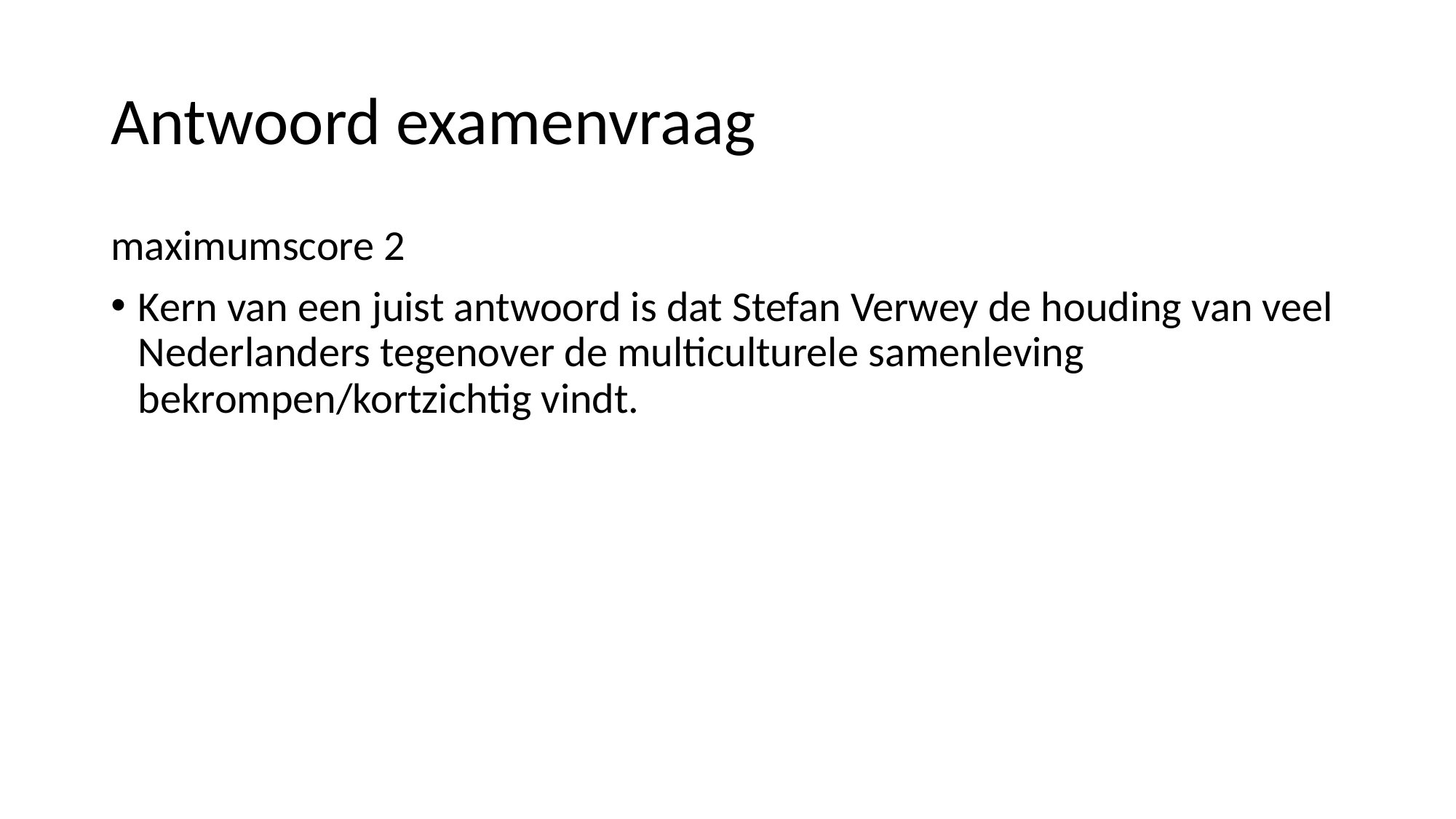

# Antwoord examenvraag
maximumscore 2
Kern van een juist antwoord is dat Stefan Verwey de houding van veel Nederlanders tegenover de multiculturele samenleving bekrompen/kortzichtig vindt.